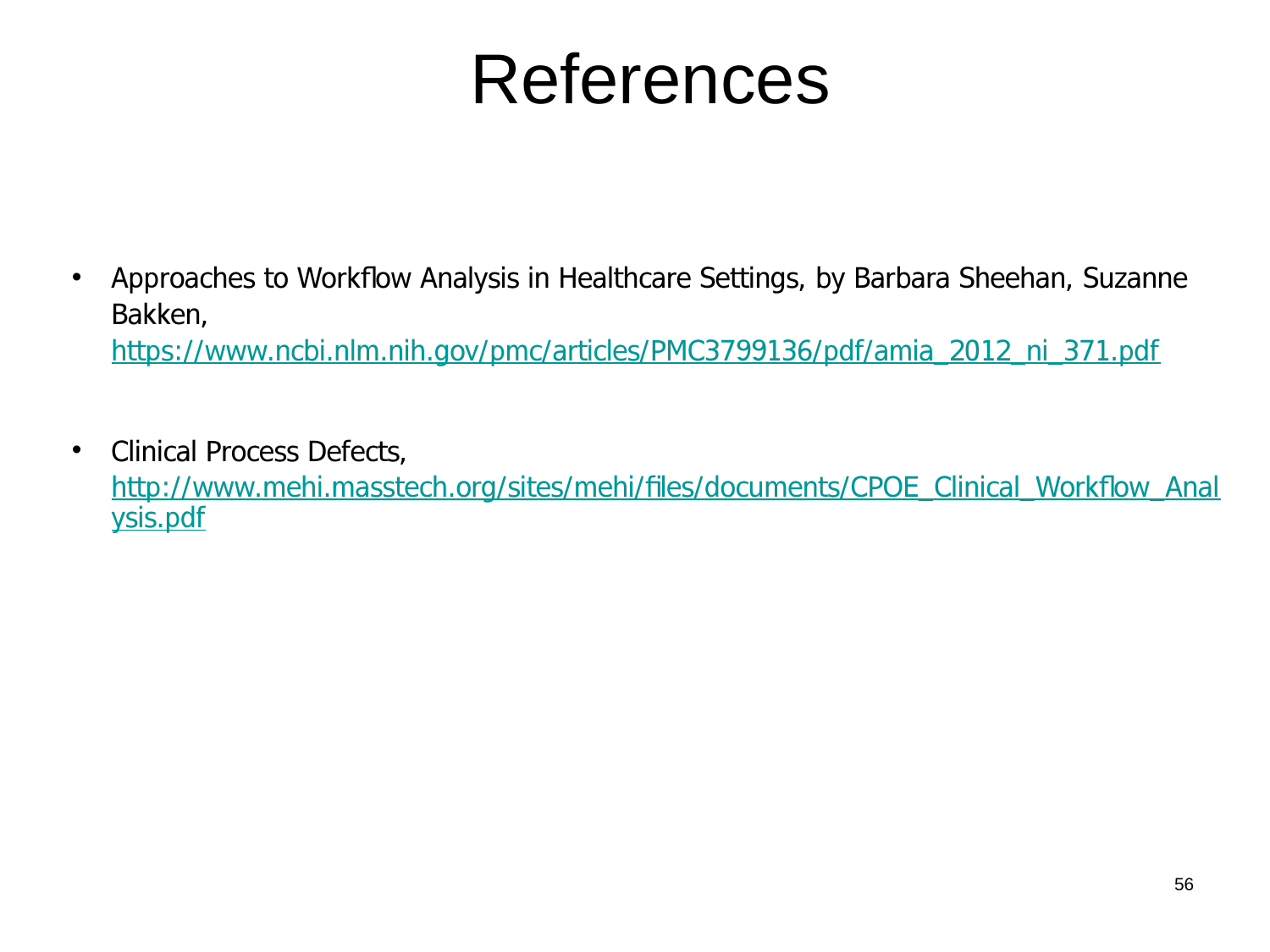

References
Approaches to Workflow Analysis in Healthcare Settings, by Barbara Sheehan, Suzanne Bakken, https://www.ncbi.nlm.nih.gov/pmc/articles/PMC3799136/pdf/amia_2012_ni_371.pdf

Clinical Process Defects, http://www.mehi.masstech.org/sites/mehi/files/documents/CPOE_Clinical_Workflow_Analysis.pdf
56